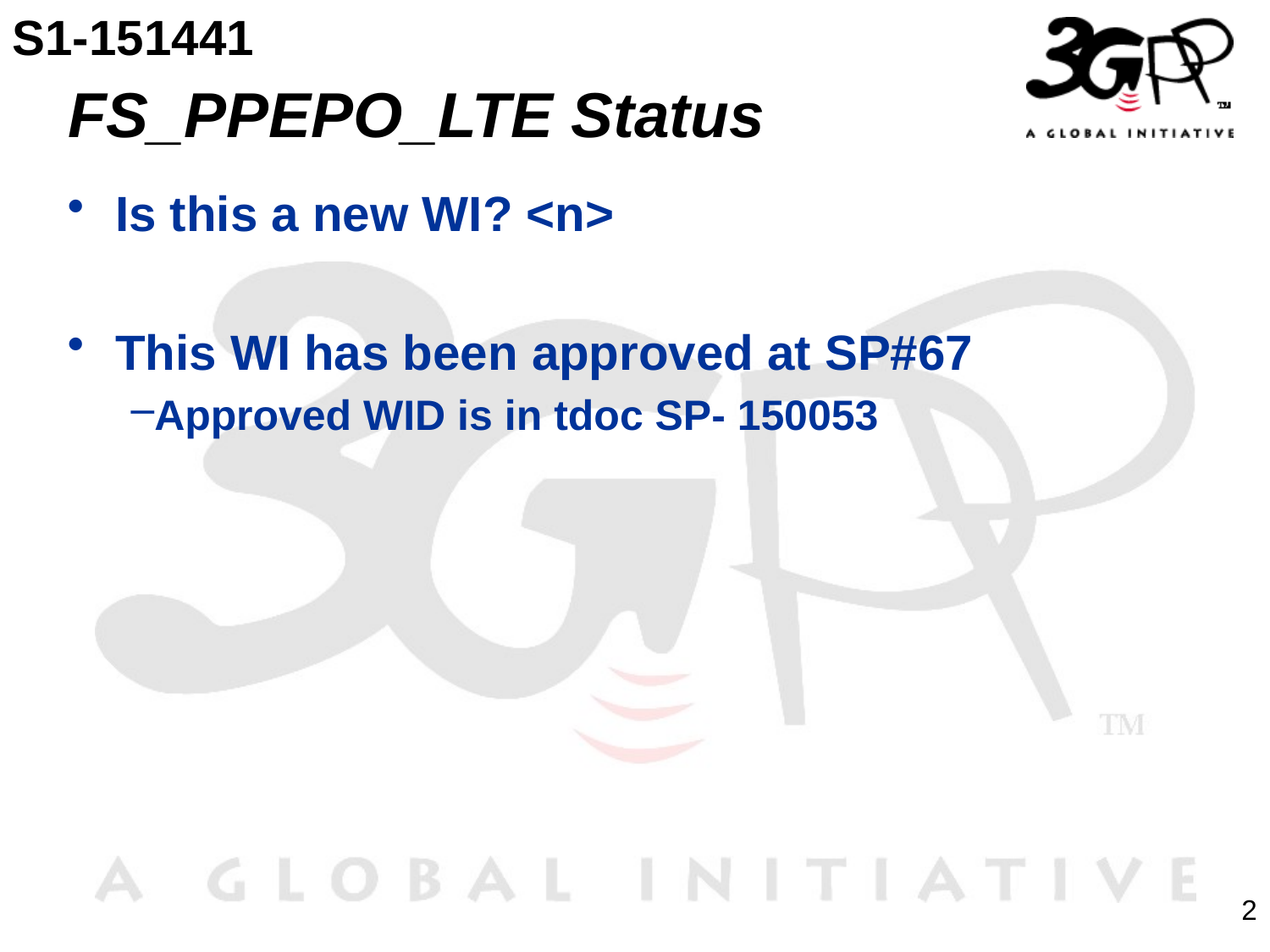

S1-151441
# FS_PPEPO_LTE Status
Is this a new WI? <n>

This WI has been approved at SP#67
Approved WID is in tdoc SP- 150053
2